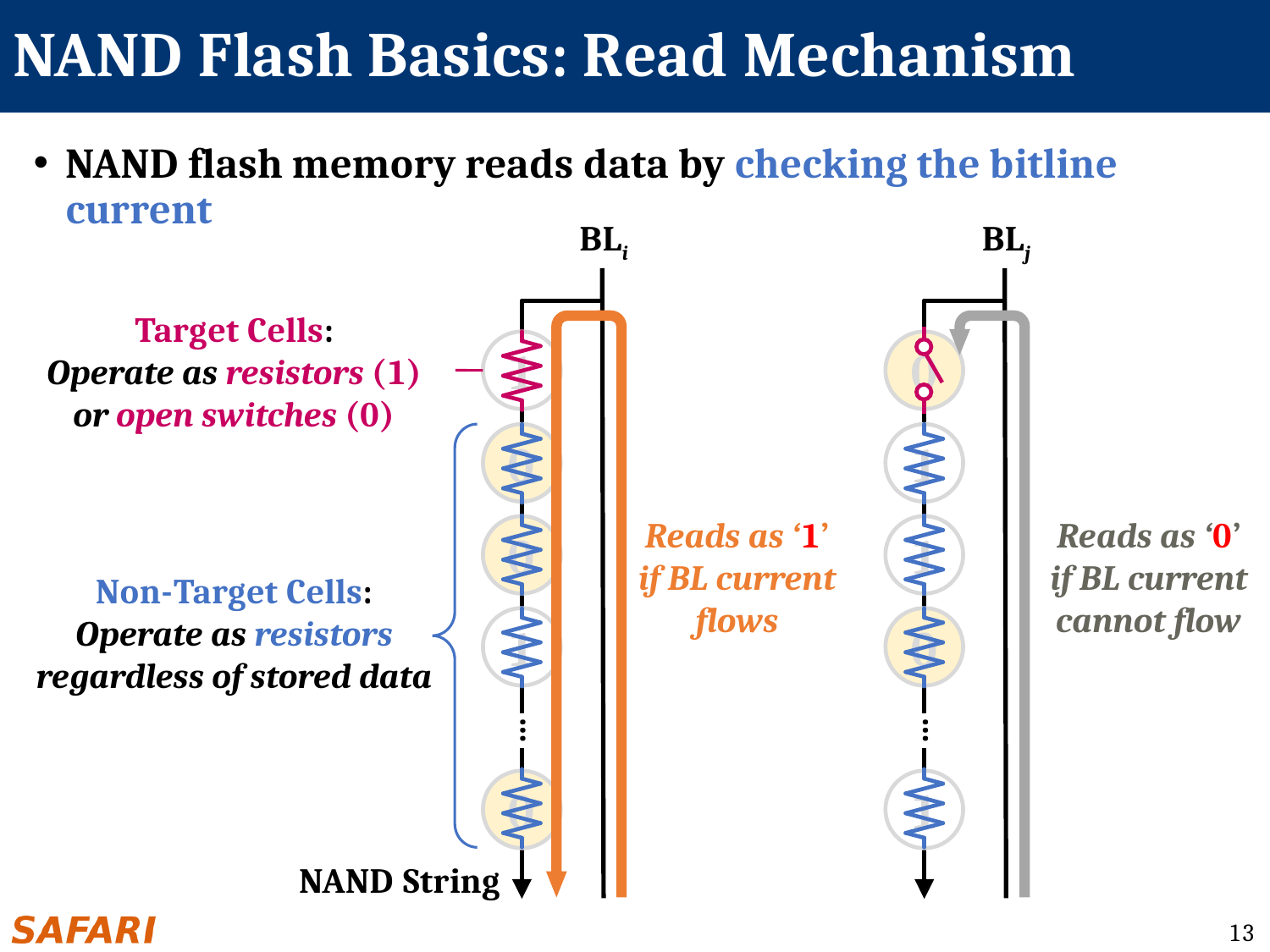

# NAND Flash Basics: Read Mechanism
NAND flash memory reads data by checking the bitline current
BLi
BLj
0

1
1
0
…
1
Target Cells:
Operate as resistors (1)
or open switches (0)

1

0
Reads as ‘1’
if BL current
flows
Reads as ‘0’
if BL current
cannot flow
0
Non-Target Cells:
Operate as resistors
regardless of stored data
1
…
0
NAND String
13